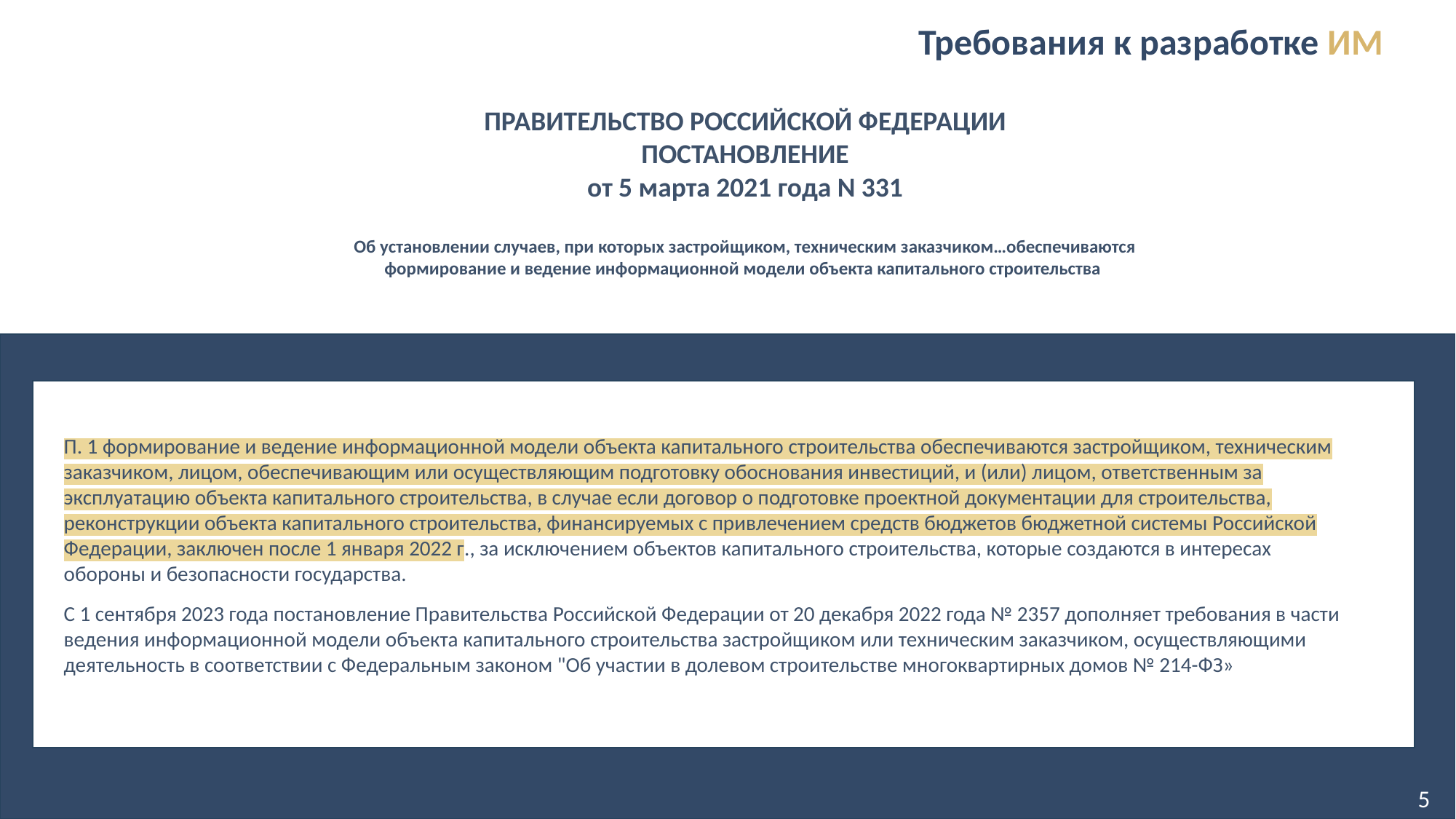

# Требования к разработке ИМ
ПРАВИТЕЛЬСТВО РОССИЙСКОЙ ФЕДЕРАЦИИ
ПОСТАНОВЛЕНИЕ
от 5 марта 2021 года N 331

Об установлении случаев, при которых застройщиком, техническим заказчиком…обеспечиваются формирование и ведение информационной модели объекта капитального строительства

П. 1 формирование и ведение информационной модели объекта капитального строительства обеспечиваются застройщиком, техническим заказчиком, лицом, обеспечивающим или осуществляющим подготовку обоснования инвестиций, и (или) лицом, ответственным за эксплуатацию объекта капитального строительства, в случае если договор о подготовке проектной документации для строительства, реконструкции объекта капитального строительства, финансируемых с привлечением средств бюджетов бюджетной системы Российской Федерации, заключен после 1 января 2022 г., за исключением объектов капитального строительства, которые создаются в интересах обороны и безопасности государства.
С 1 сентября 2023 года постановление Правительства Российской Федерации от 20 декабря 2022 года № 2357 дополняет требования в части
ведения информационной модели объекта капитального строительства застройщиком или техническим заказчиком, осуществляющими деятельность в соответствии с Федеральным законом "Об участии в долевом строительстве многоквартирных домов № 214-ФЗ»
5